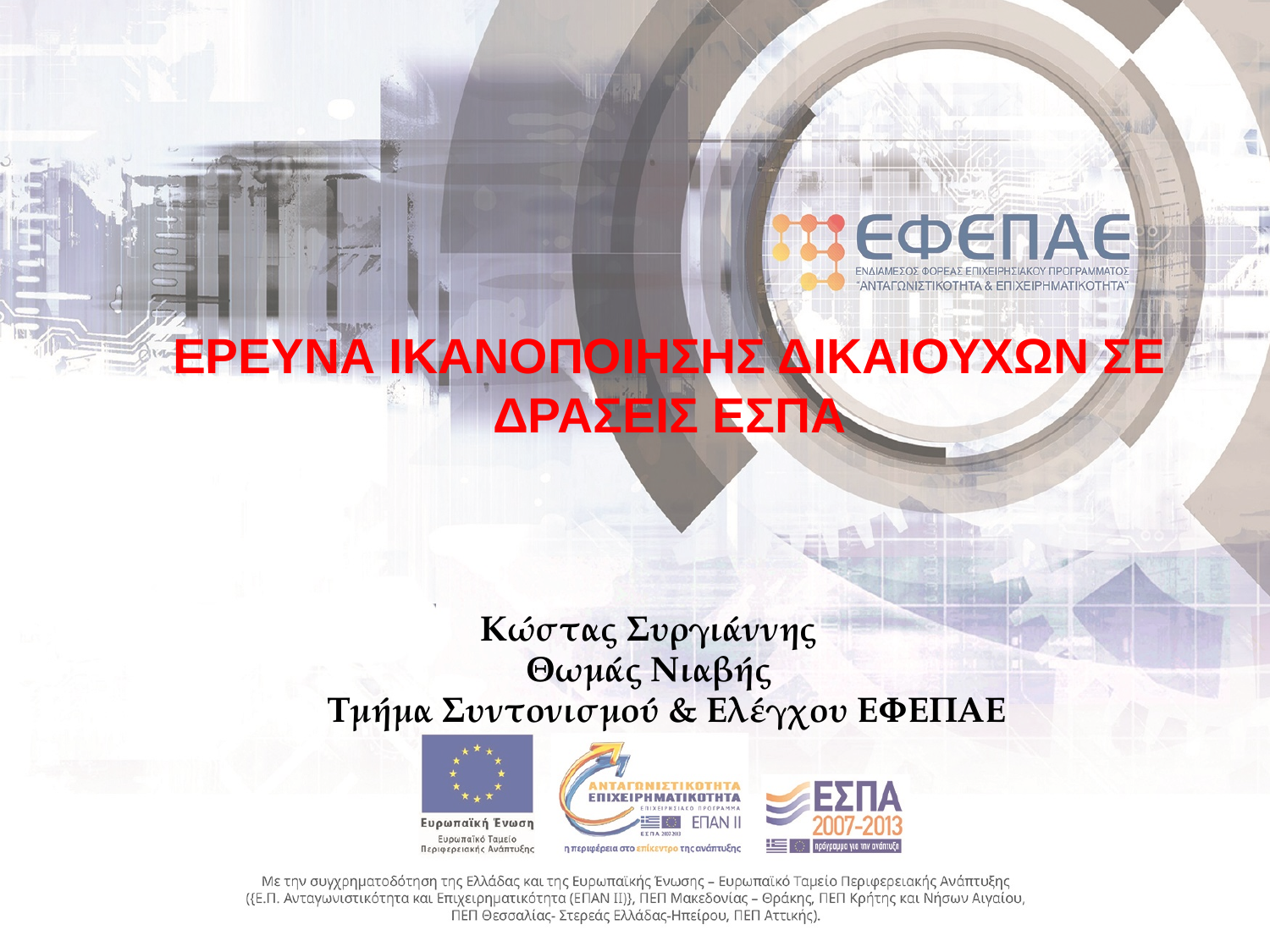

# ΕΡΕΥΝΑ ΙΚΑΝΟΠΟΙΗΣΗΣ ΔΙΚΑΙΟΥΧΩΝ ΣΕ ΔΡΑΣΕΙΣ ΕΣΠΑ

Κώστας Συργιάννης
Θωμάς Νιαβής
    Τμήμα Συντονισμού & Ελέγχου ΕΦΕΠΑΕ